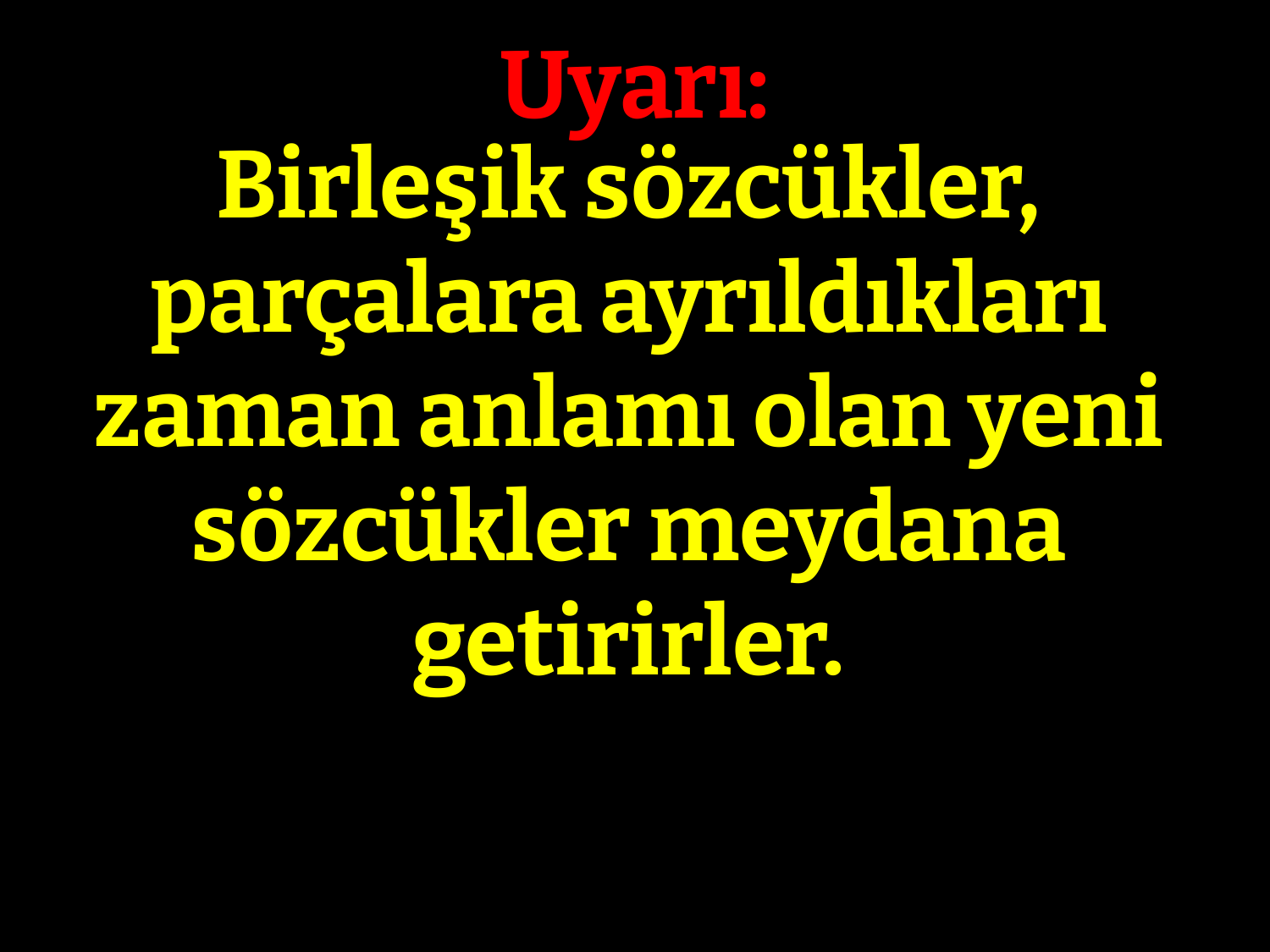

Uyarı:
Birleşik sözcükler,
parçalara ayrıldıkları zaman anlamı olan yeni sözcükler meydana getirirler.
#